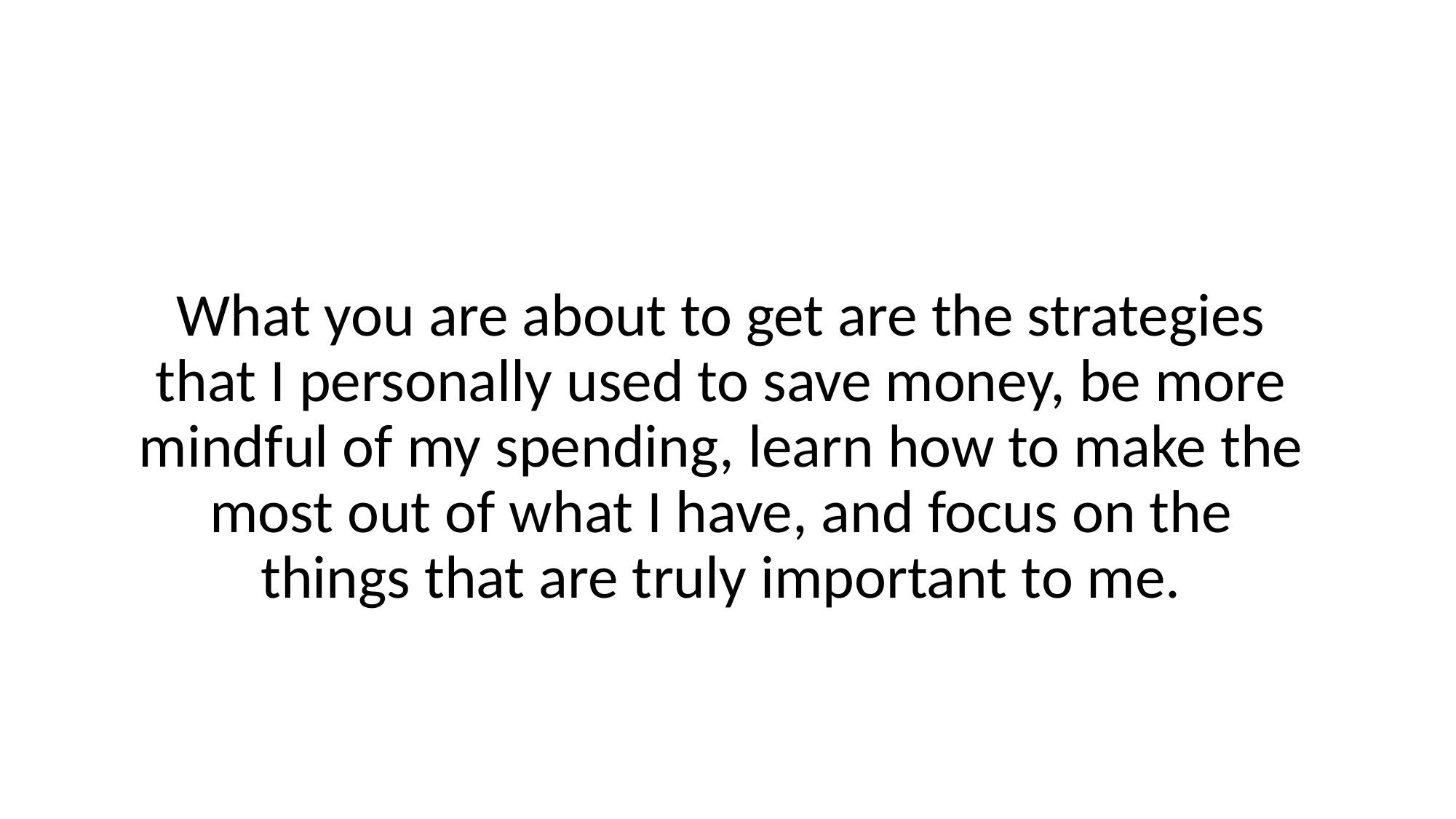

What you are about to get are the strategies that I personally used to save money, be more mindful of my spending, learn how to make the most out of what I have, and focus on the things that are truly important to me.